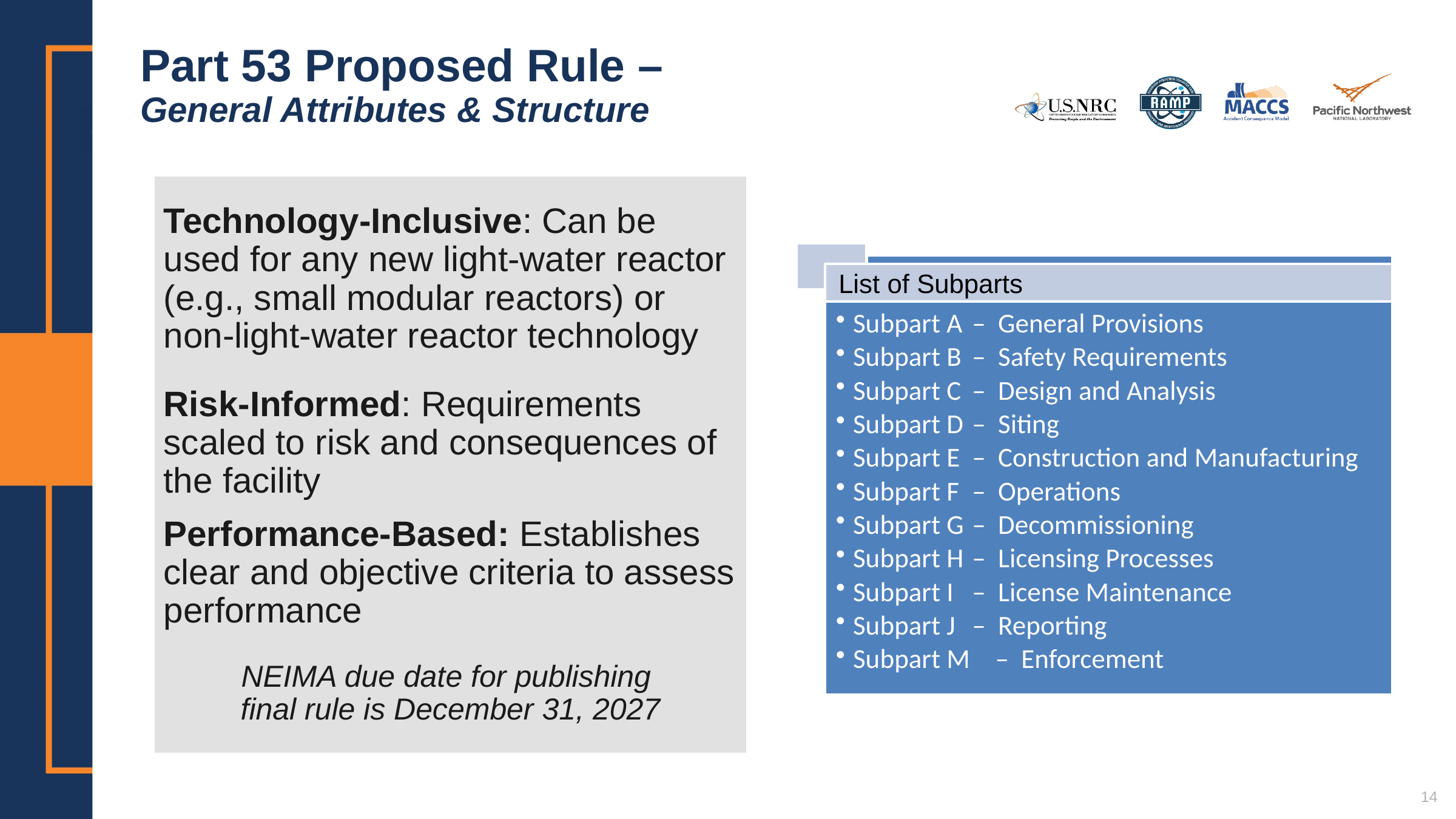

# Part 53 Proposed Rule – General Attributes & Structure
Technology-Inclusive: Can be used for any new light-water reactor (e.g., small modular reactors) or non-light-water reactor technology
Risk-Informed: Requirements scaled to risk and consequences of the facility
Performance-Based: Establishes clear and objective criteria to assess performance
NEIMA due date for publishing
final rule is December 31, 2027

Subpart A	–  General Provisions
Subpart B 	–  Safety Requirements
Subpart C 	–  Design and Analysis
Subpart D 	–  Siting
Subpart E 	–  Construction and Manufacturing
Subpart F 	–  Operations
Subpart G 	–  Decommissioning
Subpart H 	–  Licensing Processes
Subpart I 	–  License Maintenance
Subpart J 	–  Reporting
Subpart M 	–  Enforcement
List of Subparts

14